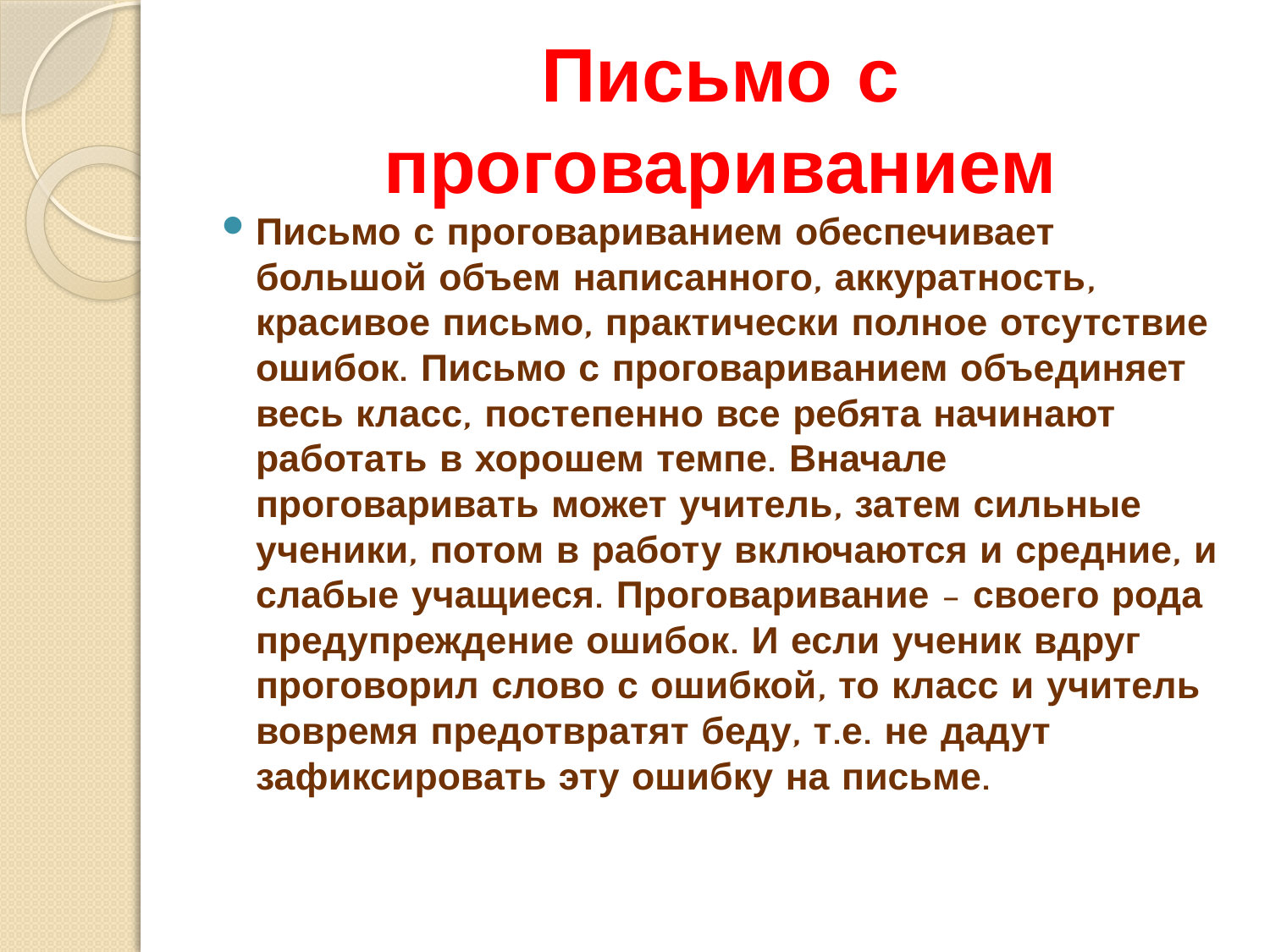

# Письмо с проговариванием
Письмо с проговариванием обеспечивает большой объем написанного, аккуратность, красивое письмо, практически полное отсутствие ошибок. Письмо с проговариванием объединяет весь класс, постепенно все ребята начинают работать в хорошем темпе. Вначале проговаривать может учитель, затем сильные ученики, потом в работу включаются и средние, и слабые учащиеся. Проговаривание – своего рода предупреждение ошибок. И если ученик вдруг проговорил слово с ошибкой, то класс и учитель вовремя предотвратят беду, т.е. не дадут зафиксировать эту ошибку на письме.